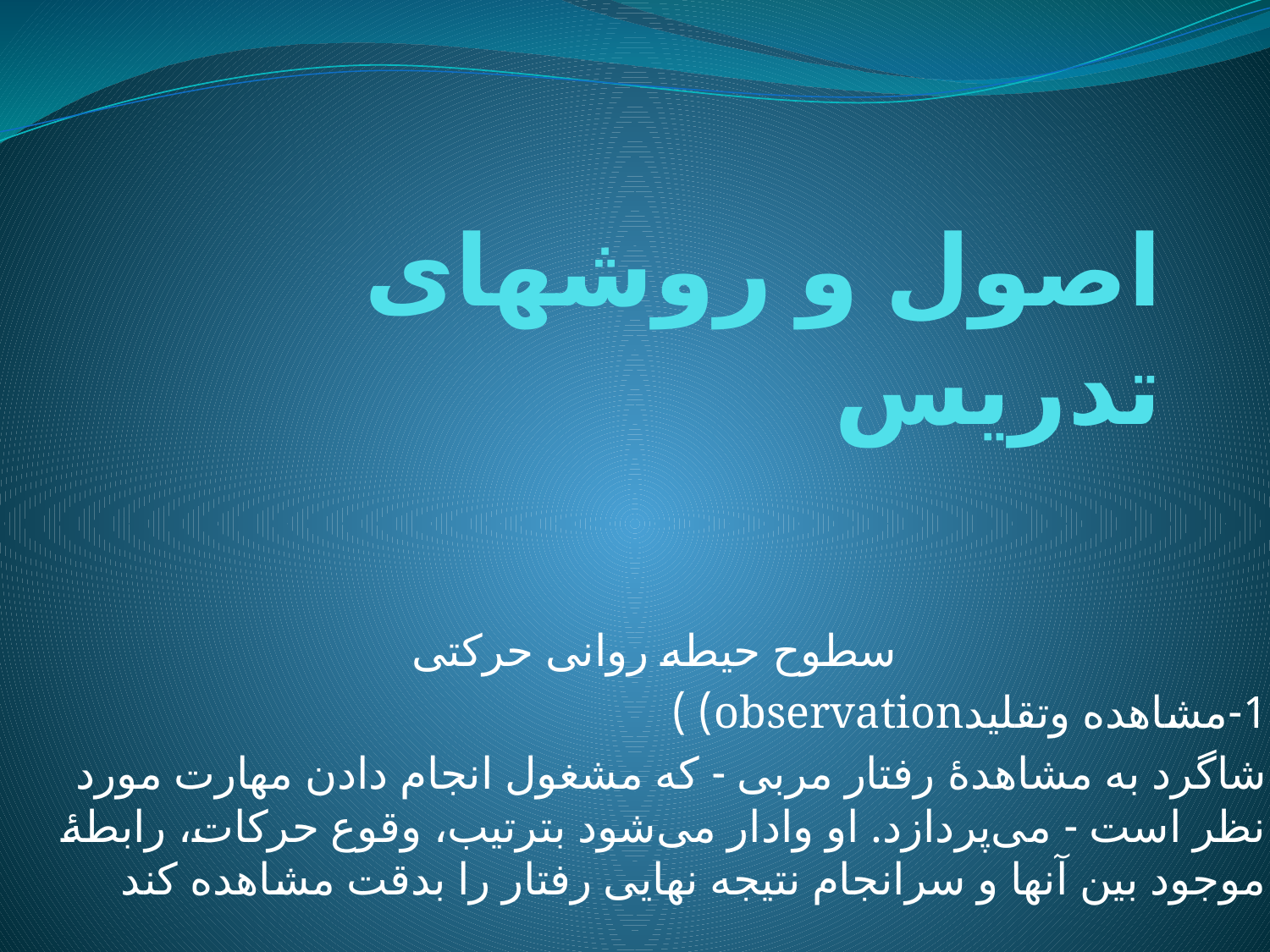

# اصول و روشهای  تدریس
سطوح حیطه روانی حرکتی
1-مشاهده وتقلیدobservation) )
شاگرد به مشاهدهٔ رفتار مربى - که مشغول انجام دادن مهارت مورد نظر است - مى‌پردازد. او وادار مى‌شود بترتيب، وقوع حرکات، رابطهٔ موجود بين آنها و سرانجام نتيجه نهايى رفتار را بدقت مشاهده کند